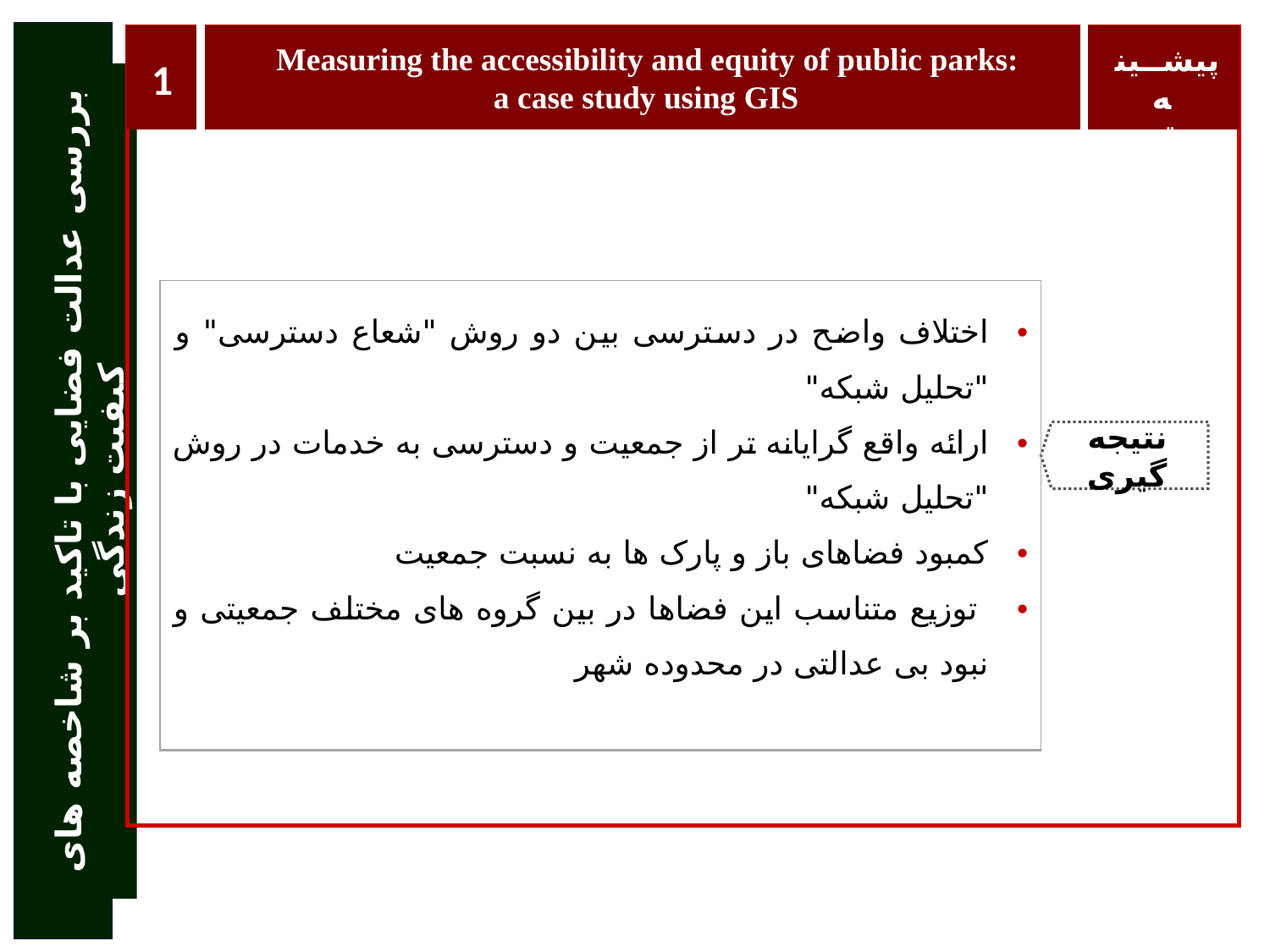

بررسی عدالت فضایی با تاکید بر شاخصه های کیفیت زندگی

                 Measuring the accessibility and equity of public parks:
                                            a case study using GIS
پیشــینه
تحقیق
1
| اختلاف واضح در دسترسی بین دو روش "شعاع دسترسی" و "تحلیل شبکه" ارائه واقع گرایانه تر از جمعیت و دسترسی به خدمات در روش "تحلیل شبکه" کمبود فضاهای باز و پارک ها به نسبت جمعیت توزیع متناسب این فضاها در بین گروه های مختلف جمعیتی و نبود بی عدالتی در محدوده شهر |
| --- |
نتیجه گیری